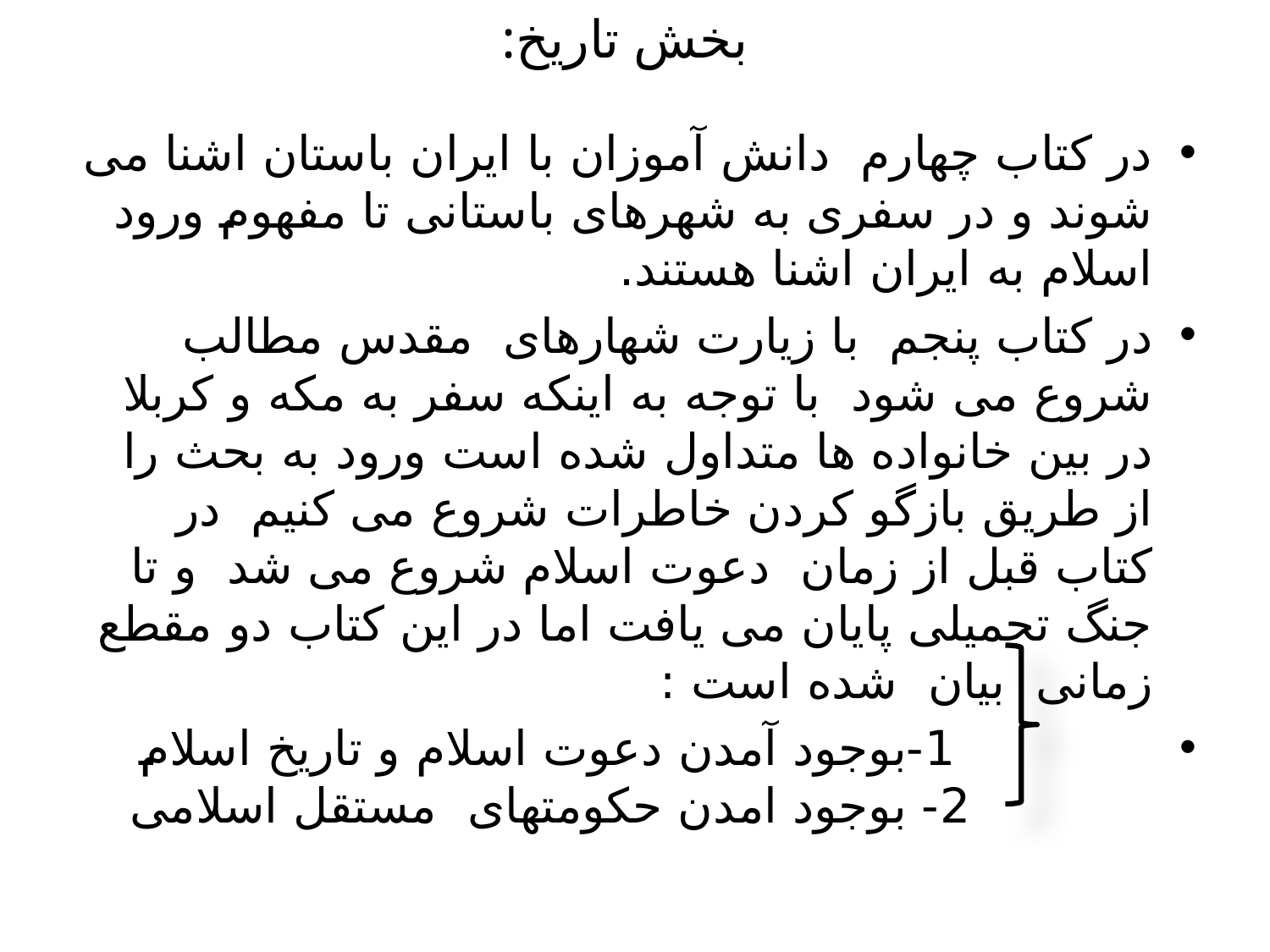

# بخش تاریخ:
در کتاب چهارم  دانش آموزان با ایران باستان اشنا می شوند و در سفری به شهرهای باستانی تا مفهوم ورود اسلام به ایران اشنا هستند.
در کتاب پنجم  با زیارت شهارهای  مقدس مطالب شروع می شود  با توجه به اینکه سفر به مکه و کربلا  در بین خانواده ها متداول شده است ورود به بحث را از طریق بازگو کردن خاطرات شروع می کنیم  در کتاب قبل از زمان  دعوت اسلام شروع می شد  و تا جنگ تحمیلی پایان می یافت اما در این کتاب دو مقطع زمانی  بیان  شده است :
             1-بوجود آمدن دعوت اسلام و تاریخ اسلام
            2- بوجود امدن حکومتهای  مستقل اسلامی